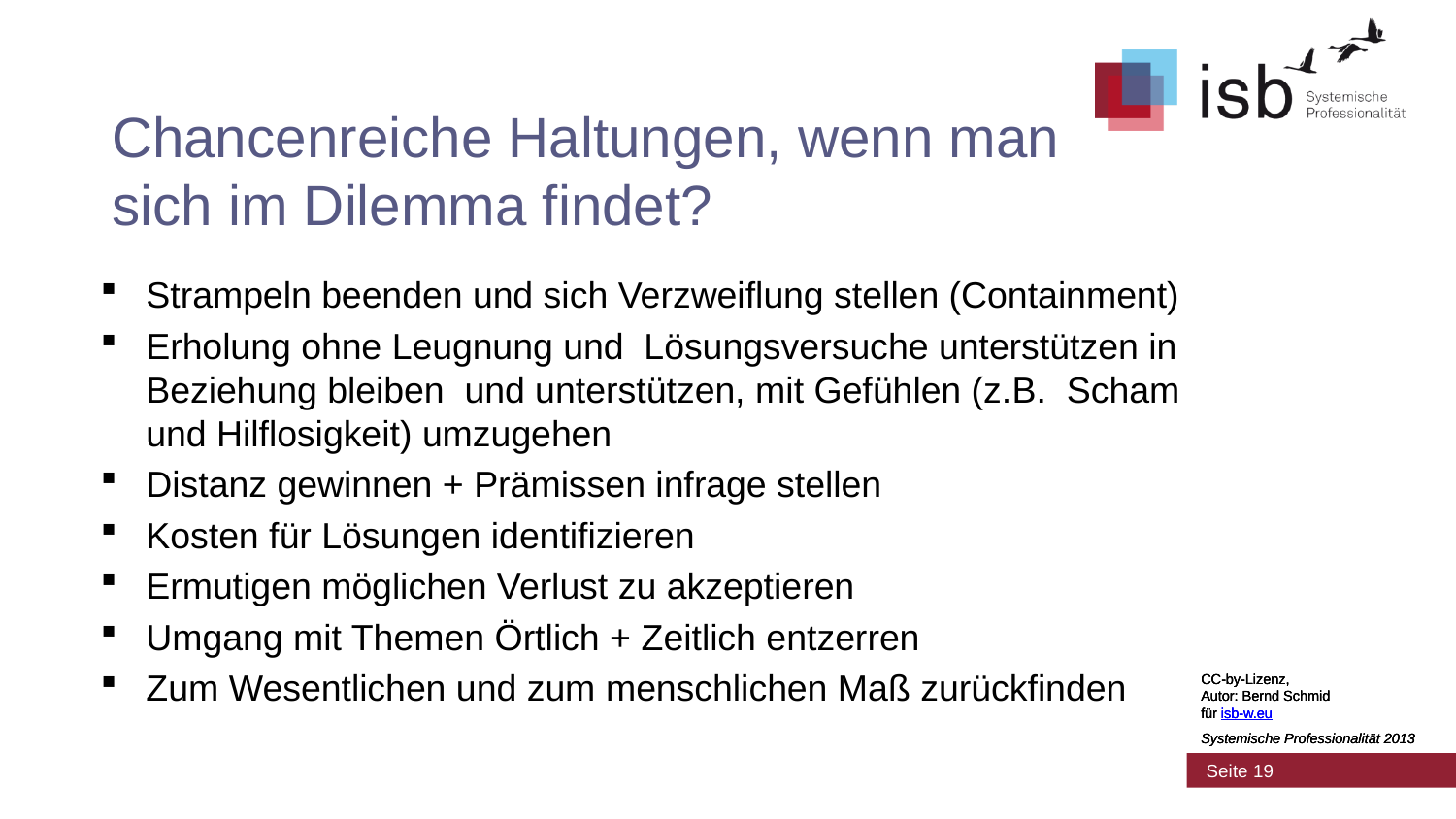

# Chancenreiche Haltungen, wenn man sich im Dilemma findet?
Strampeln beenden und sich Verzweiflung stellen (Containment)
Erholung ohne Leugnung und  Lösungsversuche unterstützen in Beziehung bleiben  und unterstützen, mit Gefühlen (z.B.  Scham und Hilflosigkeit) umzugehen
Distanz gewinnen + Prämissen infrage stellen
Kosten für Lösungen identifizieren
Ermutigen möglichen Verlust zu akzeptieren
Umgang mit Themen Örtlich + Zeitlich entzerren
Zum Wesentlichen und zum menschlichen Maß zurückfinden

CC-by-Lizenz,
Autor: Bernd Schmid
für isb-w.eu
Systemische Professionalität 2013

CC-by-Lizenz,
Autor: Bernd Schmid
für isb-w.eu
Systemische Professionalität 2013
 Seite 19